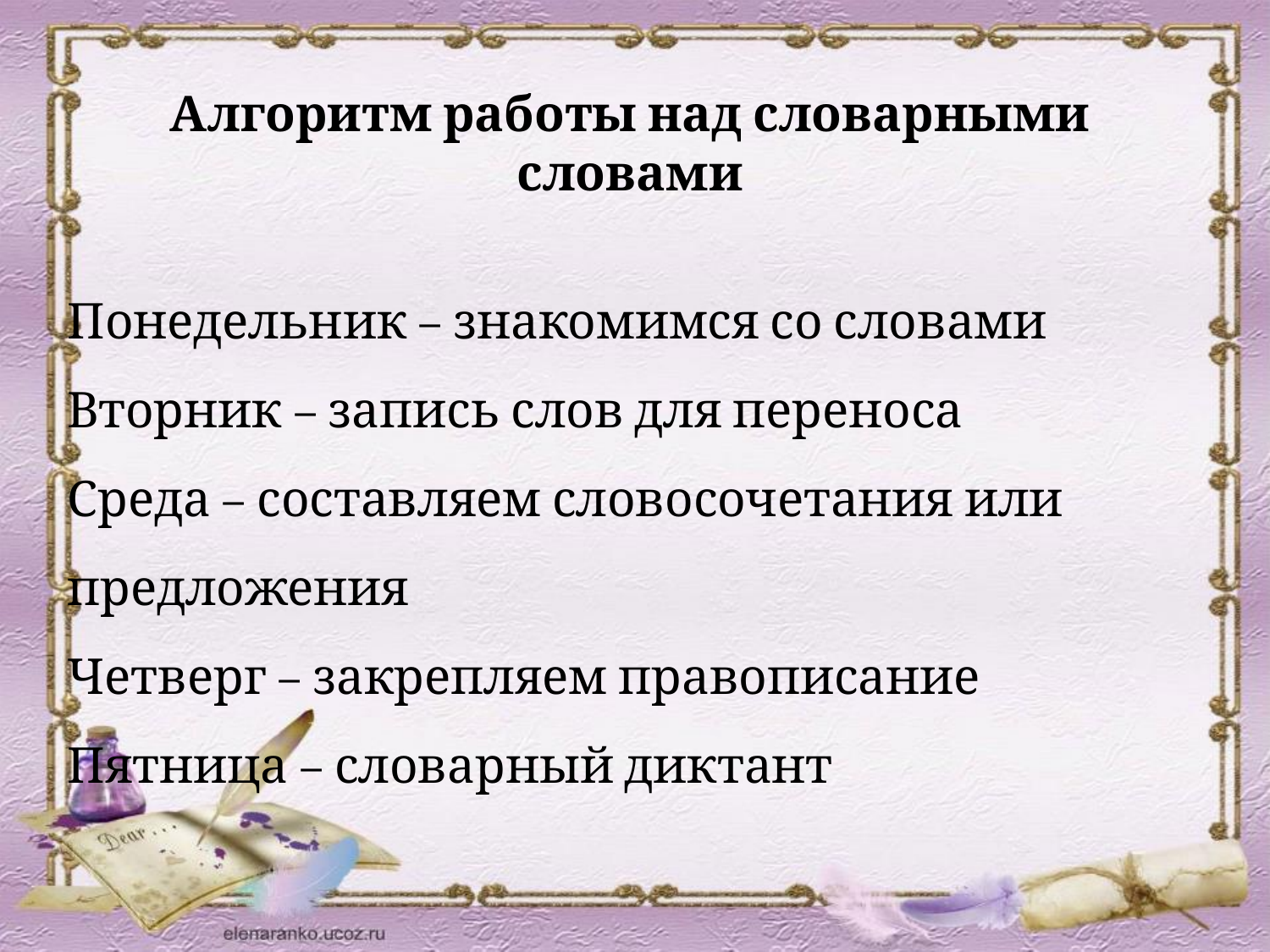

Алгоритм работы над словарными словами

Понедельник – знакомимся со словами
Вторник – запись слов для переноса
Среда – составляем словосочетания или предложения
Четверг – закрепляем правописание
Пятница – словарный диктант